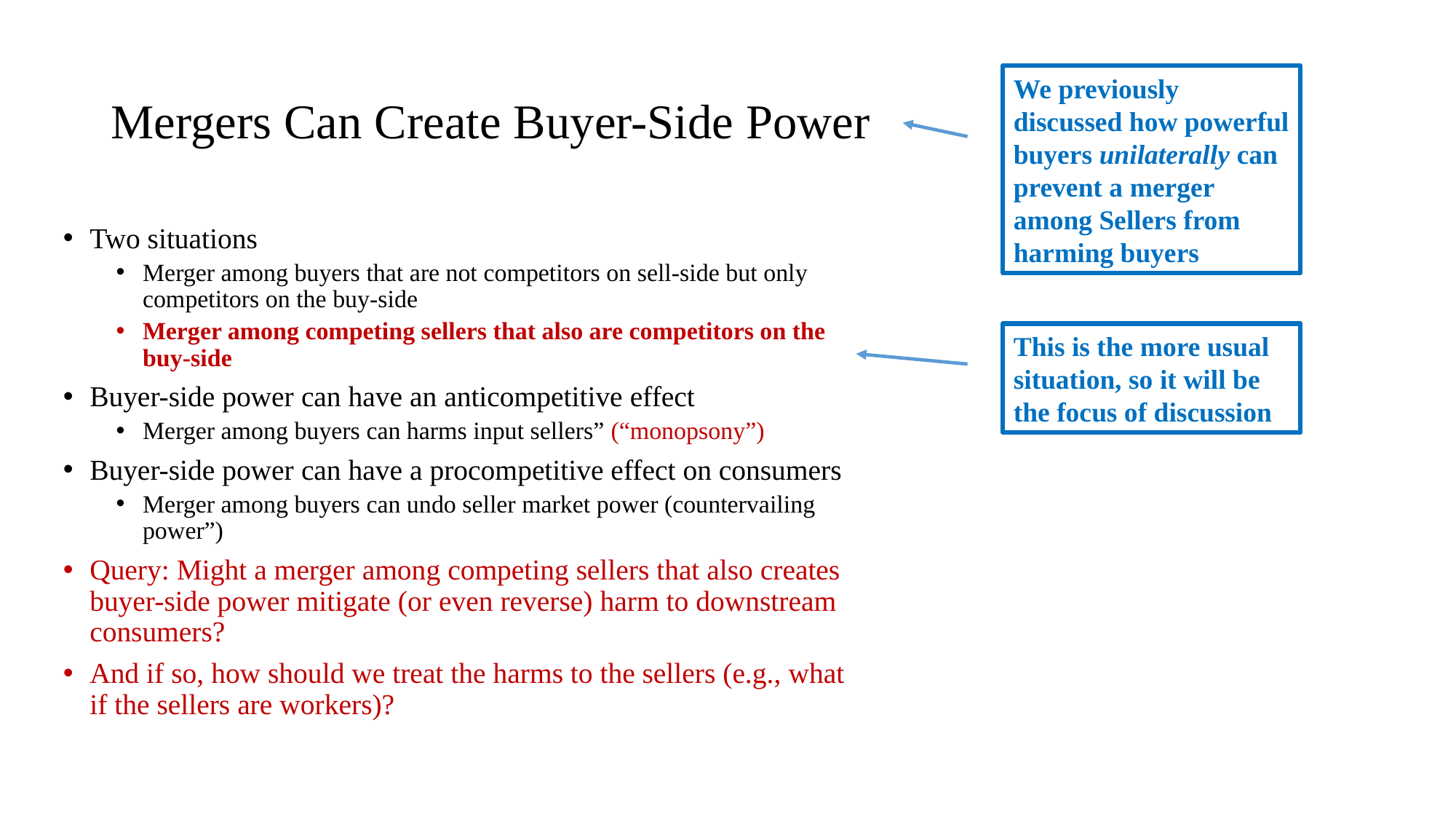

# Mergers Can Create Buyer-Side Power
We previously discussed how powerful buyers unilaterally can prevent a merger among Sellers from harming buyers
Two situations
Merger among buyers that are not competitors on sell-side but only competitors on the buy-side
Merger among competing sellers that also are competitors on the buy-side
Buyer-side power can have an anticompetitive effect
Merger among buyers can harms input sellers” (“monopsony”)
Buyer-side power can have a procompetitive effect on consumers
Merger among buyers can undo seller market power (countervailing power”)
Query: Might a merger among competing sellers that also creates buyer-side power mitigate (or even reverse) harm to downstream consumers?
And if so, how should we treat the harms to the sellers (e.g., what if the sellers are workers)?
This is the more usual situation, so it will be the focus of discussion